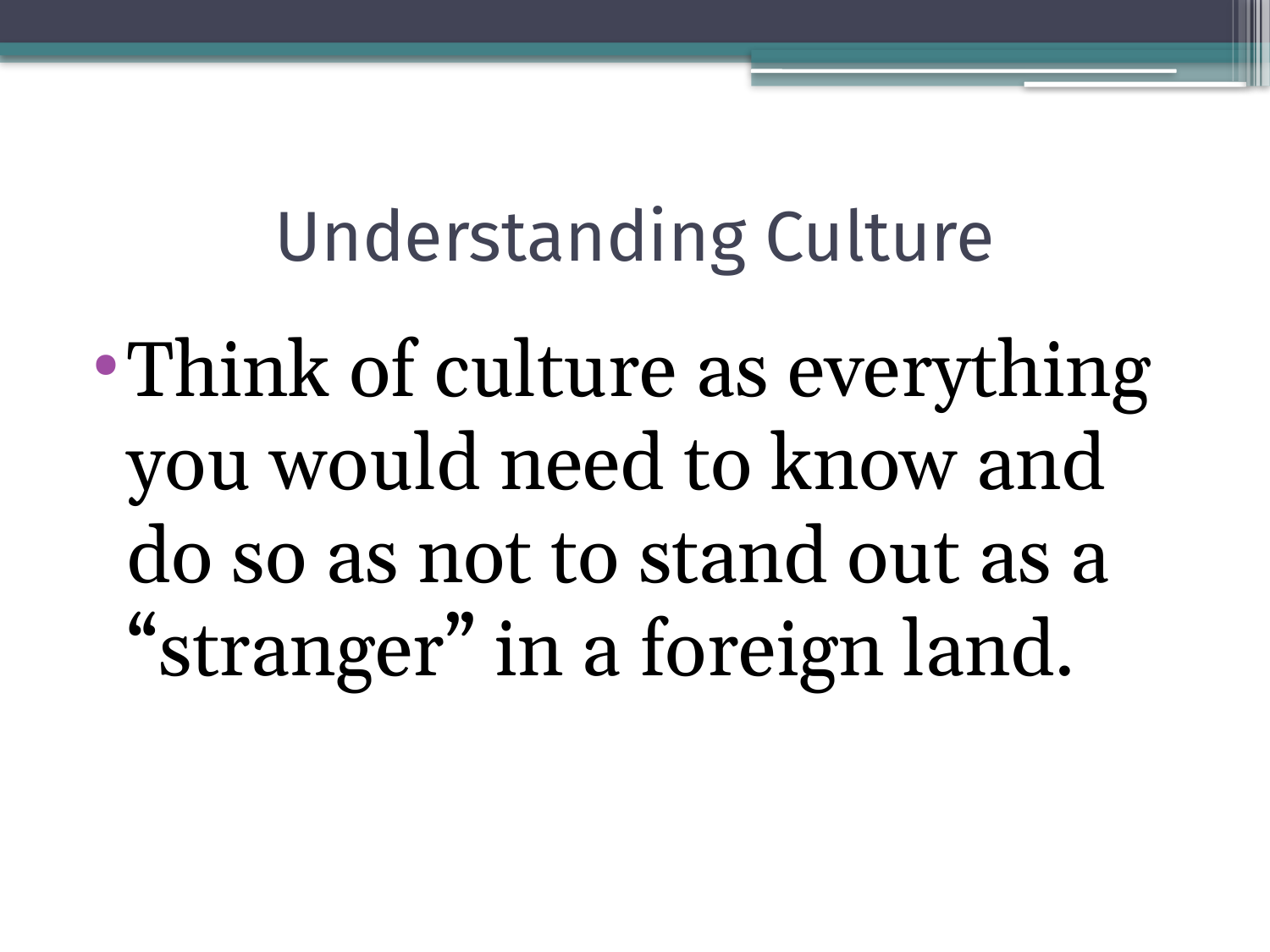

# Understanding Culture
Think of culture as everything you would need to know and do so as not to stand out as a “stranger” in a foreign land.